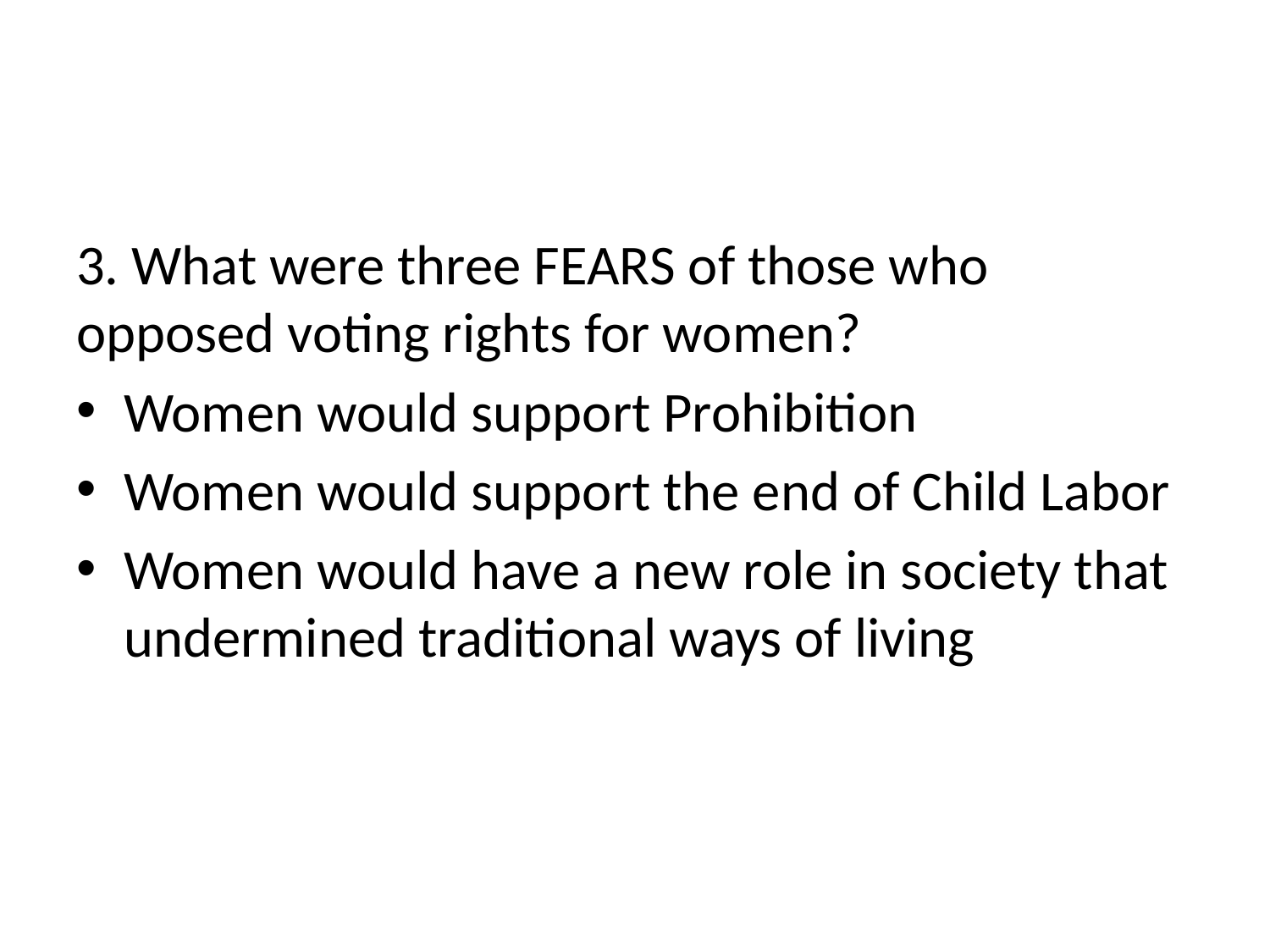

#
3. What were three FEARS of those who opposed voting rights for women?
Women would support Prohibition
Women would support the end of Child Labor
Women would have a new role in society that undermined traditional ways of living